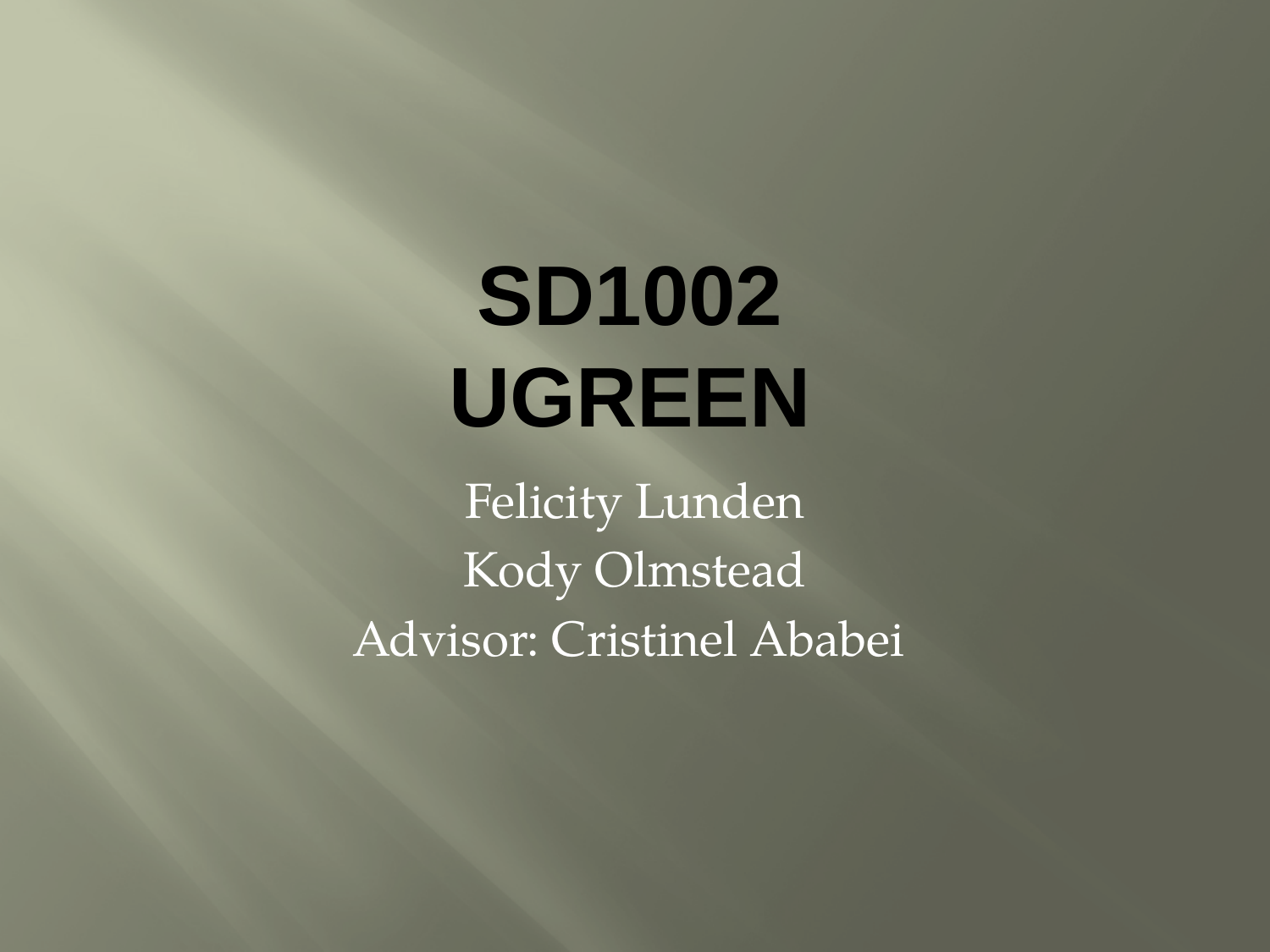

# SD1002 uGREEN
Felicity Lunden
Kody Olmstead
Advisor: Cristinel Ababei